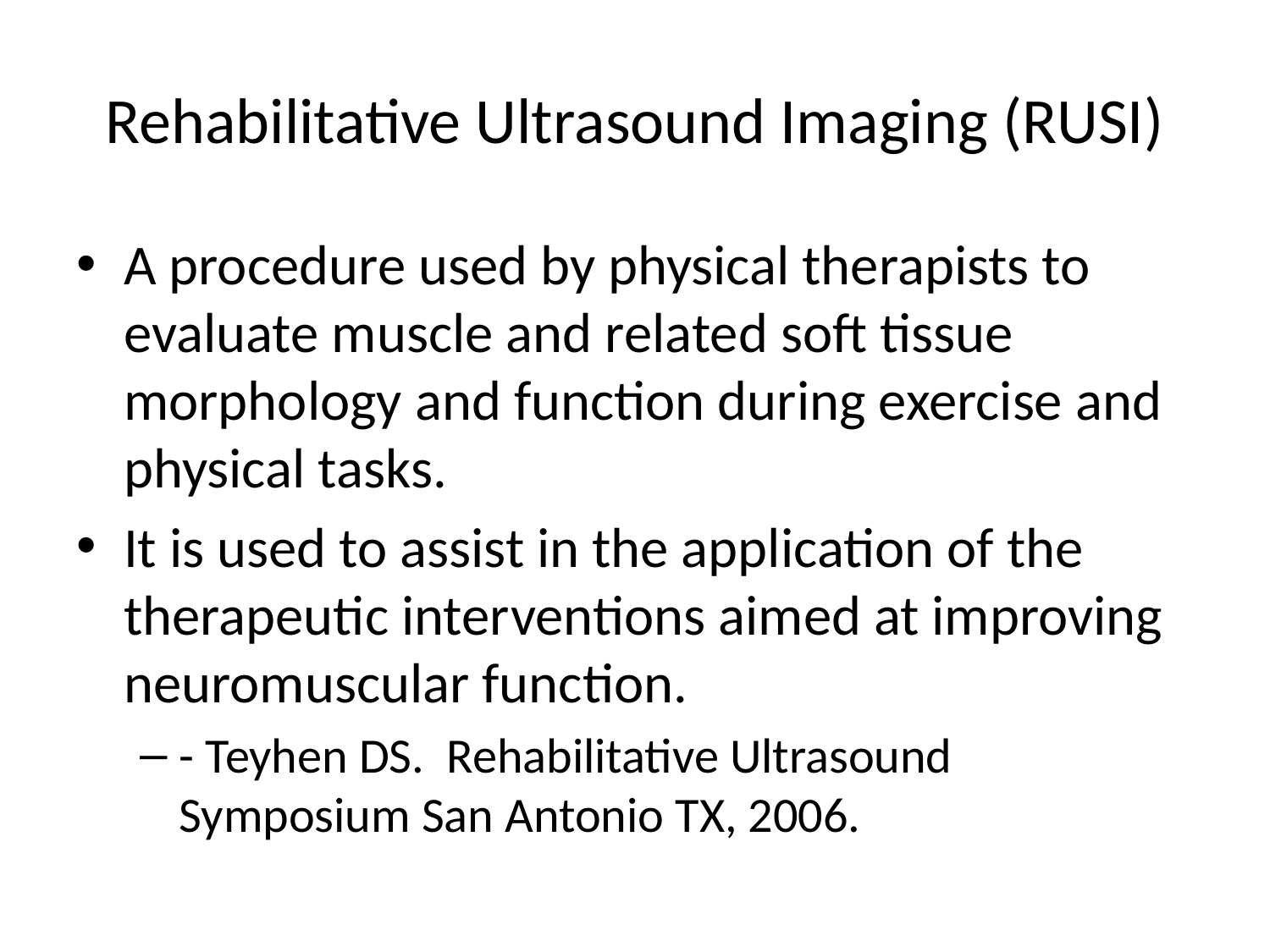

# Rehabilitative Ultrasound Imaging (RUSI)
A procedure used by physical therapists to evaluate muscle and related soft tissue morphology and function during exercise and physical tasks.
It is used to assist in the application of the therapeutic interventions aimed at improving neuromuscular function.
- Teyhen DS.  Rehabilitative Ultrasound Symposium San Antonio TX, 2006.